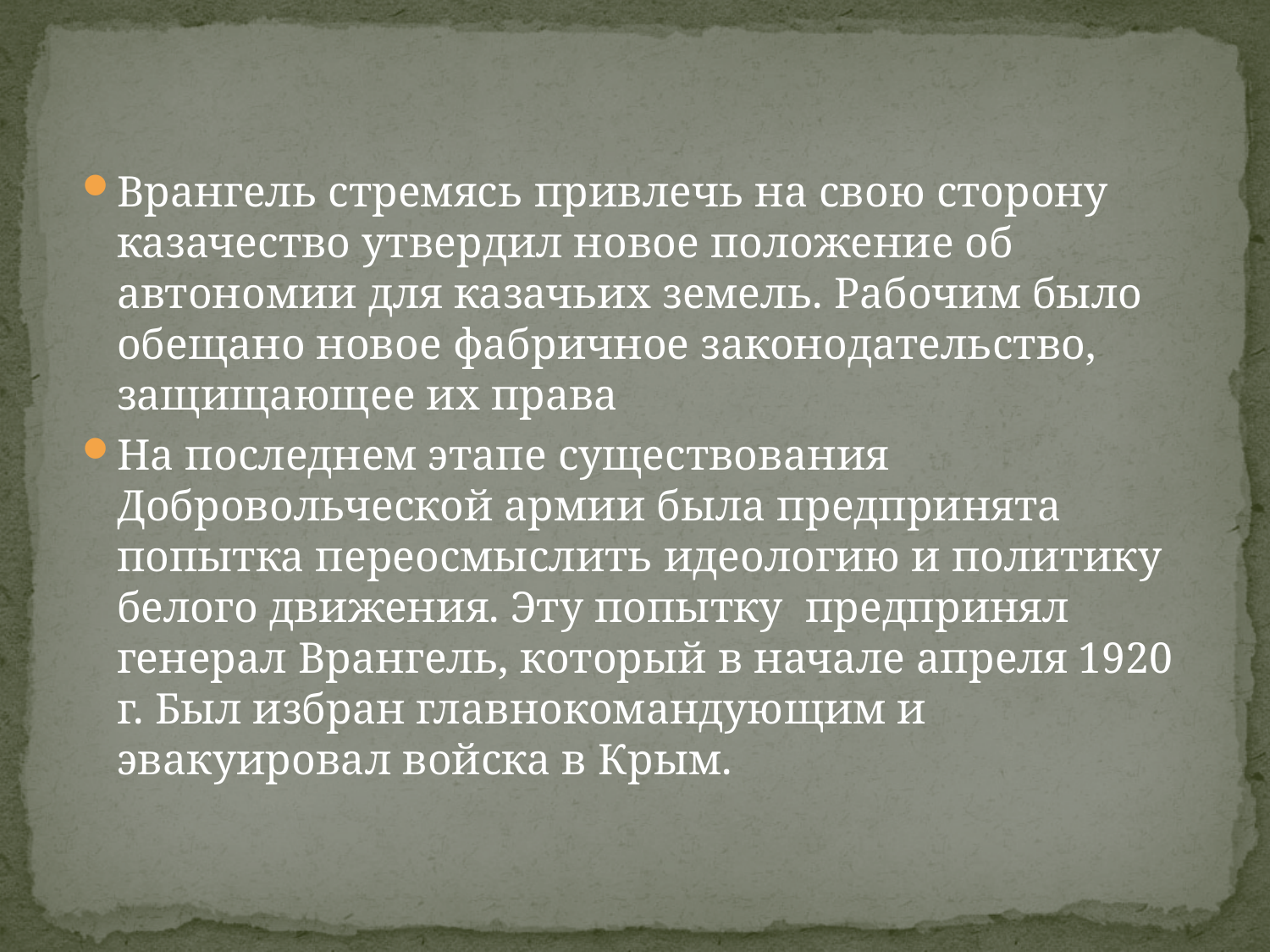

Врангель стремясь привлечь на свою сторону казачество утвердил новое положение об автономии для казачьих земель. Рабочим было обещано новое фабричное законодательство, защищающее их права
На последнем этапе существования Добровольческой армии была предпринята попытка переосмыслить идеологию и политику белого движения. Эту попытку  предпринял генерал Врангель, который в начале апреля 1920 г. Был избран главнокомандующим и эвакуировал войска в Крым.